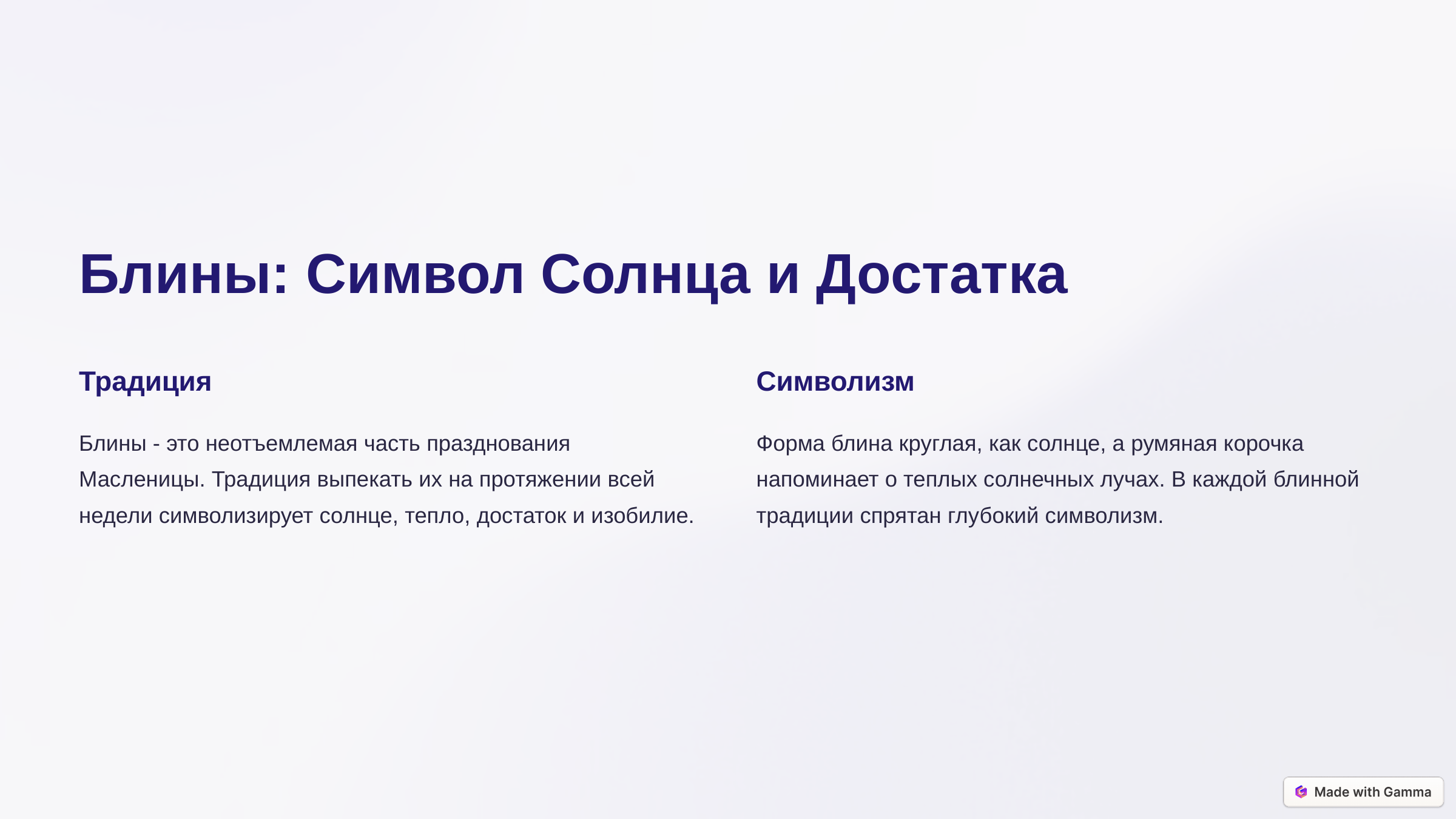

Блины: Символ Солнца и Достатка
Традиция
Символизм
Блины - это неотъемлемая часть празднования Масленицы. Традиция выпекать их на протяжении всей недели символизирует солнце, тепло, достаток и изобилие.
Форма блина круглая, как солнце, а румяная корочка напоминает о теплых солнечных лучах. В каждой блинной традиции спрятан глубокий символизм.